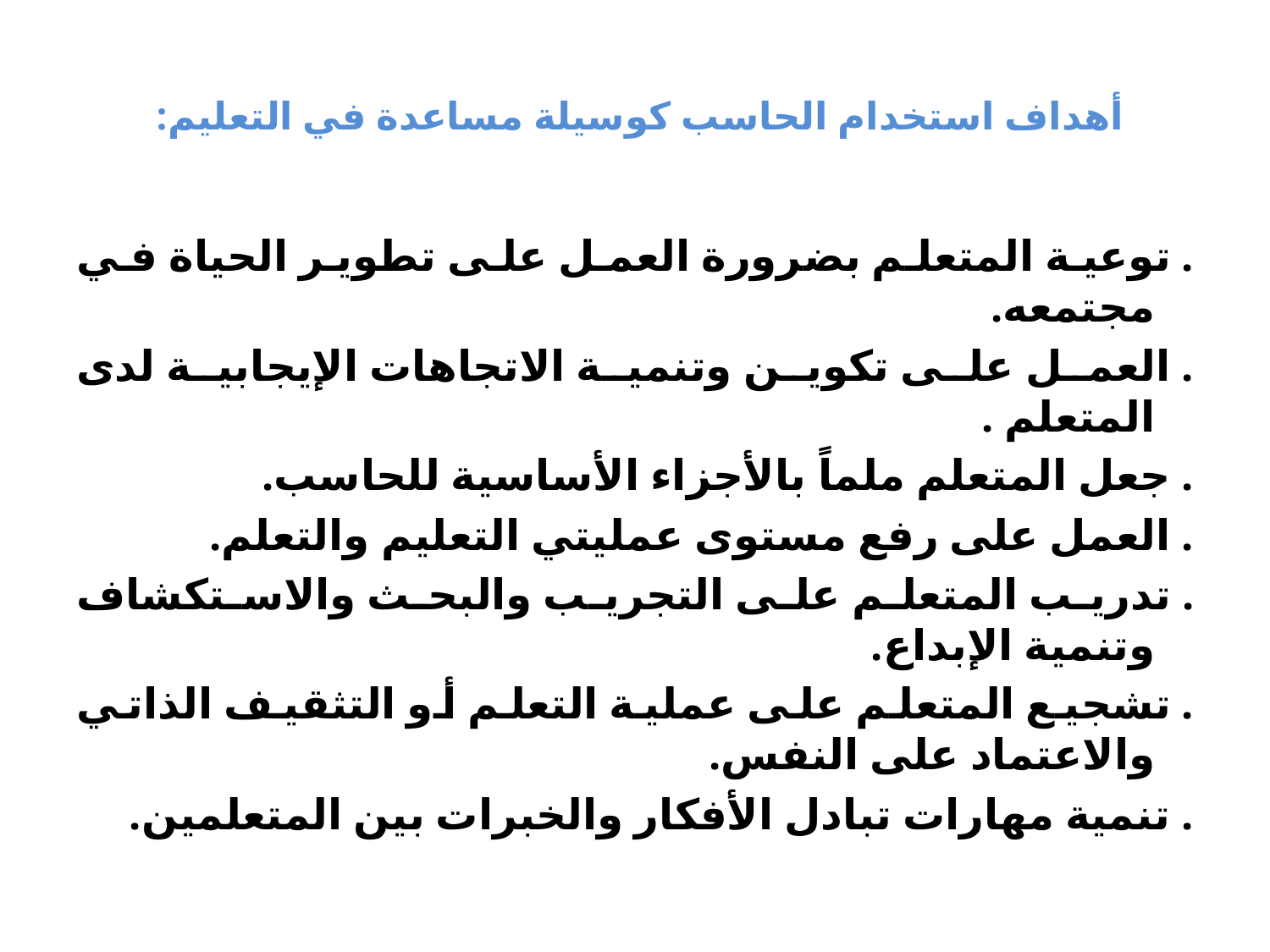

# أهداف استخدام الحاسب كوسيلة مساعدة في التعليم:
. توعية المتعلم بضرورة العمل على تطوير الحياة في مجتمعه.
. العمل على تكوين وتنمية الاتجاهات الإيجابية لدى المتعلم .
. جعل المتعلم ملماً بالأجزاء الأساسية للحاسب.
. العمل على رفع مستوى عمليتي التعليم والتعلم.
. تدريب المتعلم على التجريب والبحث والاستكشاف وتنمية الإبداع.
. تشجيع المتعلم على عملية التعلم أو التثقيف الذاتي والاعتماد على النفس.
. تنمية مهارات تبادل الأفكار والخبرات بين المتعلمين.